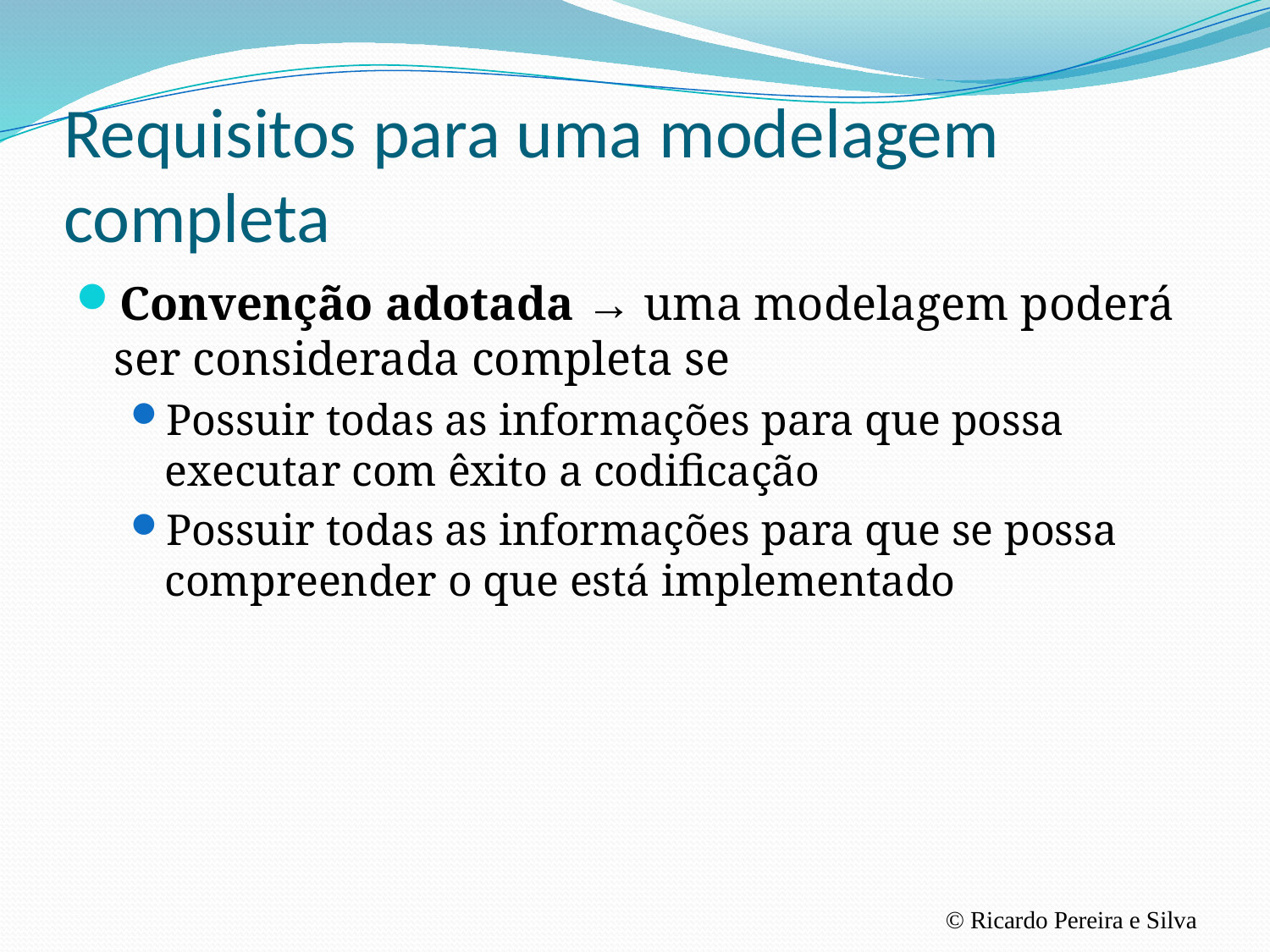

# Requisitos para uma modelagem completa
Convenção adotada → uma modelagem poderá ser considerada completa se
Possuir todas as informações para que possa executar com êxito a codificação
Possuir todas as informações para que se possa compreender o que está implementado
© Ricardo Pereira e Silva